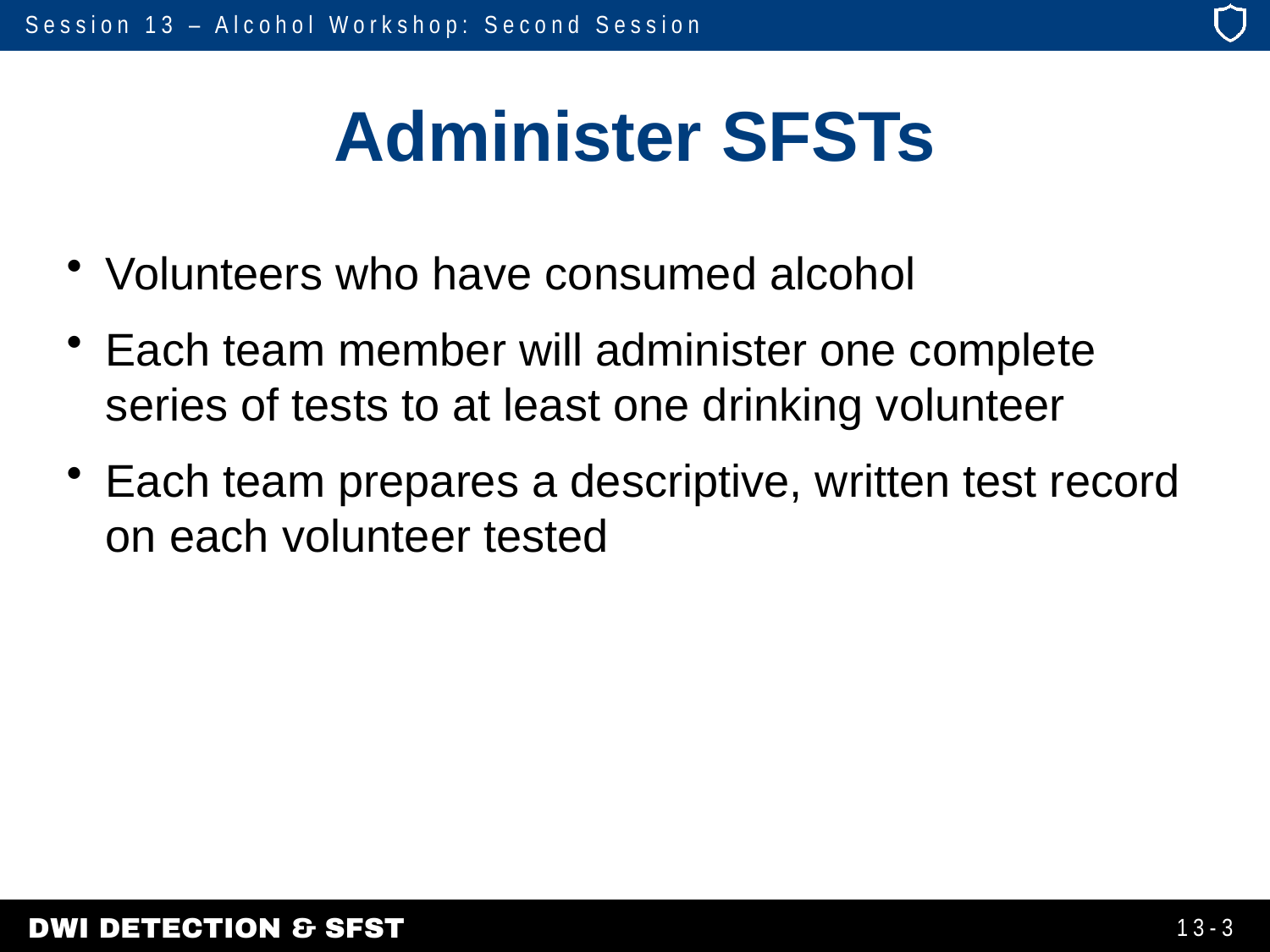

# Administer SFSTs
Volunteers who have consumed alcohol
Each team member will administer one complete series of tests to at least one drinking volunteer
Each team prepares a descriptive, written test record on each volunteer tested
13-3